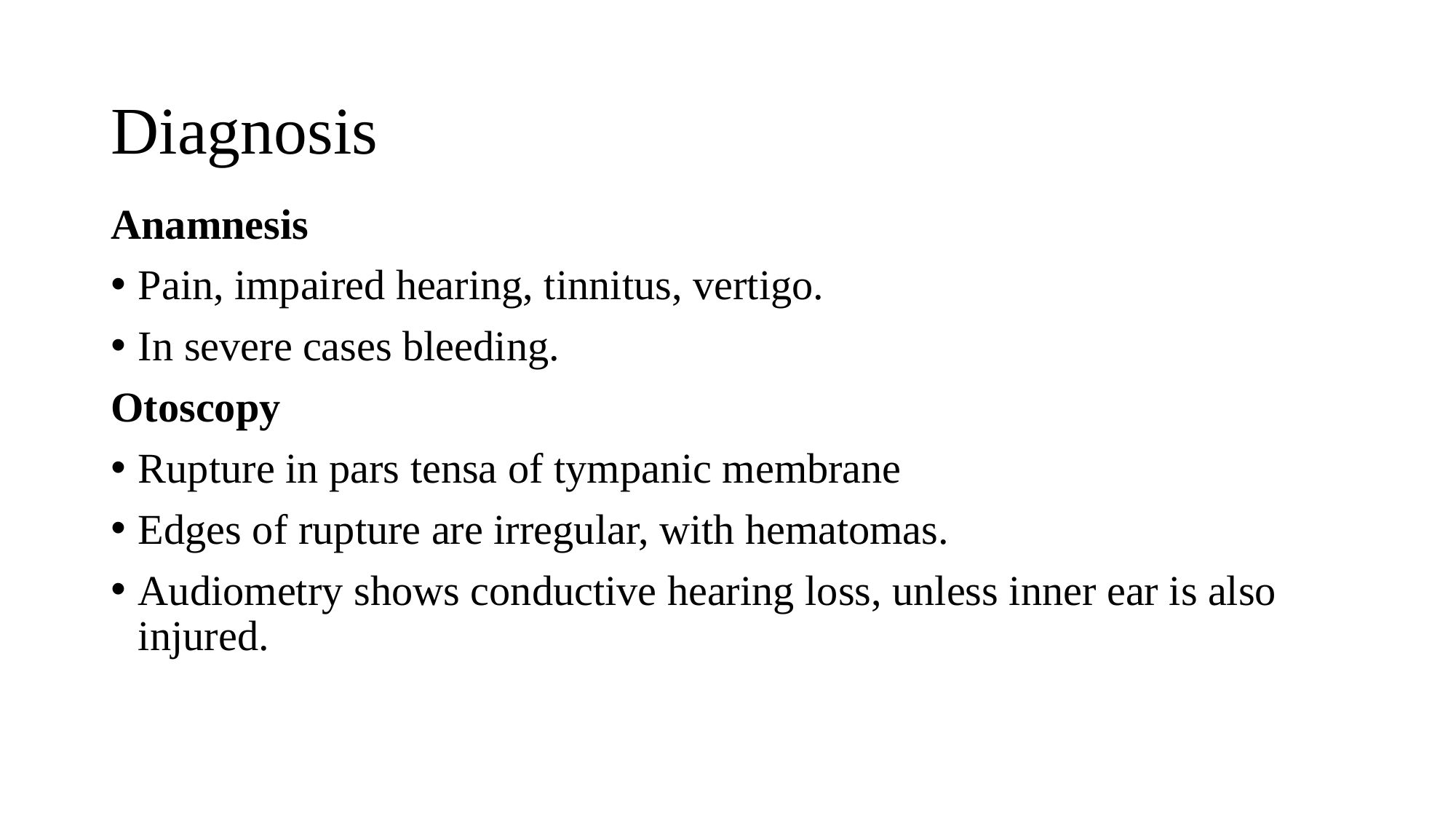

# Diagnosis
Anamnesis
Pain, impaired hearing, tinnitus, vertigo.
In severe cases bleeding.
Otoscopy
Rupture in pars tensa of tympanic membrane
Edges of rupture are irregular, with hematomas.
Audiometry shows conductive hearing loss, unless inner ear is also injured.